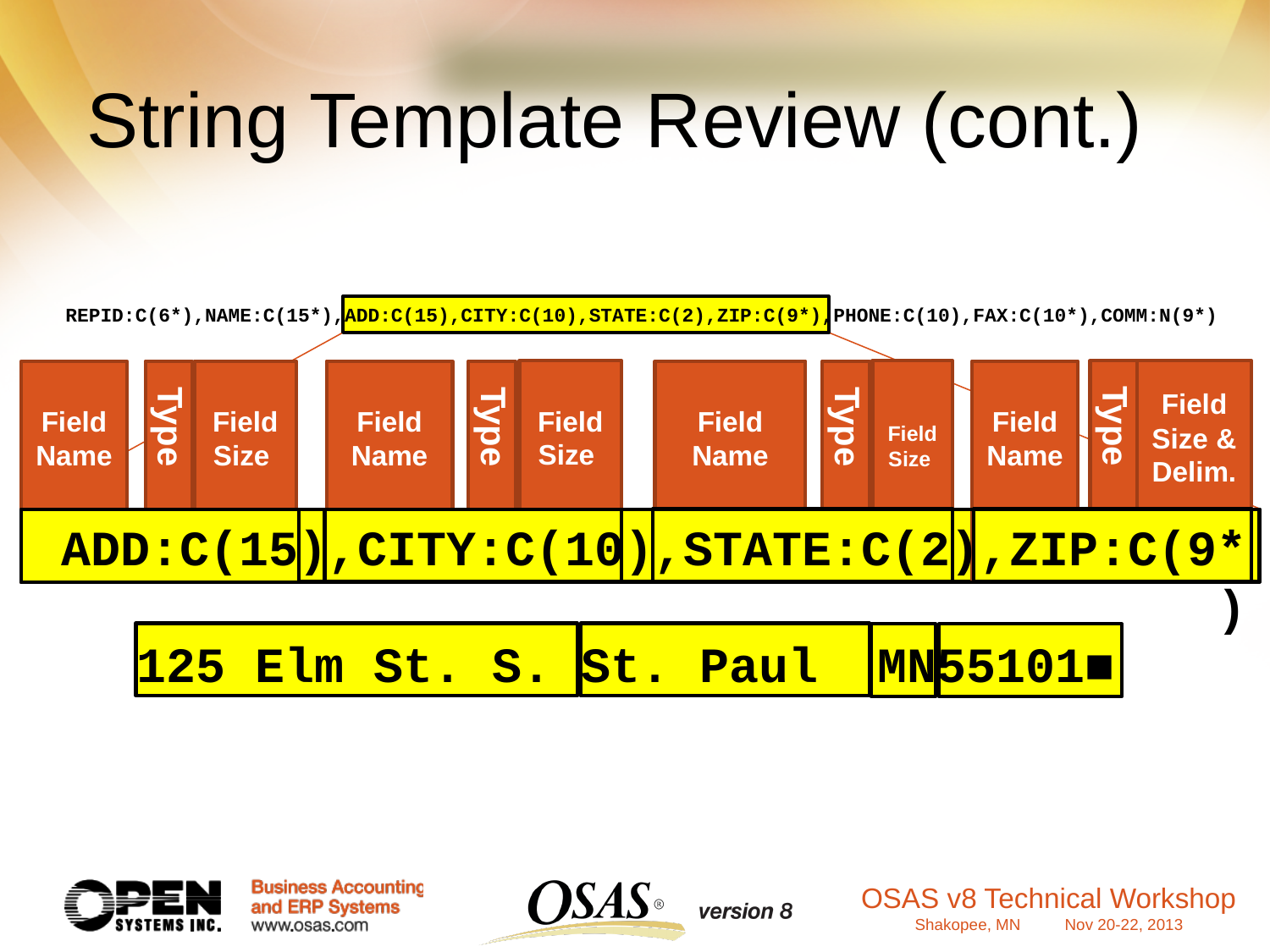

String Template Review (cont.)
REPID:C(6*),NAME:C(15*),ADD:C(15),CITY:C(10),STATE:C(2),ZIP:C(9*),PHONE:C(10),FAX:C(10*),COMM:N(9*)

Field Size

Field Size

  Type
Field Size & Delim.

Field Size

Field Name

  Type
Field Name

  Type
Field Name

Field Name

  Type

ADD:C(15),CITY:C(10),STATE:C(2),ZIP:C(9*)

125 Elm St. S. St. Paul  MN55101■